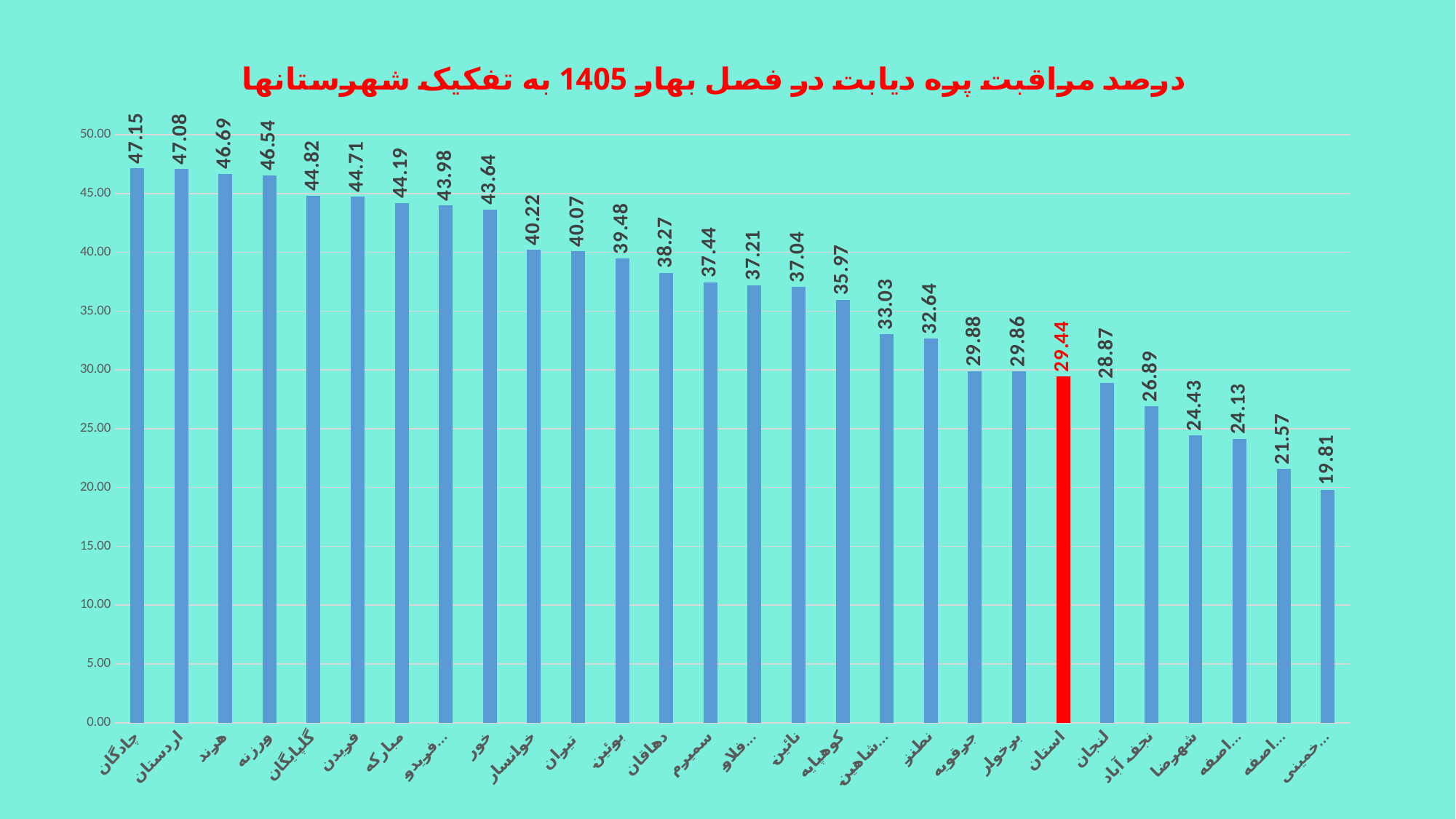

### Chart:

| Category | درصد مراقبت پره دیابت در فصل بهار 1405 به تفکیک شهرستانها |
|---|---|
| چادگان | 47.14548802946593 |
| اردستان | 47.083333333333336 |
| هرند | 46.688741721854306 |
| ورزنه | 46.540880503144656 |
| گلپایگان | 44.823336072308955 |
| فریدن | 44.71409574468085 |
| مبارکه | 44.18968212610735 |
| فریدونشهر | 43.97544128933231 |
| خور | 43.64485981308411 |
| خوانسار | 40.22346368715084 |
| تیران  | 40.07328447701533 |
| بوئین | 39.47633434038268 |
| دهاقان | 38.27383642114776 |
| سمیرم | 37.44386873920553 |
| فلاورجان | 37.20965538181266 |
| نائین | 37.04061895551257 |
| کوهپایه | 35.96713021491782 |
| شاهین شهر  | 33.026970016573756 |
| نطنز | 32.64417845484222 |
| جرقویه | 29.88422575976845 |
| برخوار | 29.859043081199125 |
| استان | 29.440618154500747 |
| لنجان | 28.87112887112887 |
| نجف آباد | 26.88518129269574 |
| شهرضا | 24.429256943434638 |
| اصفهان 1 | 24.134031887226264 |
| اصفهان 2 | 21.568966262041556 |
| خمینی شهر | 19.807302939328352 |